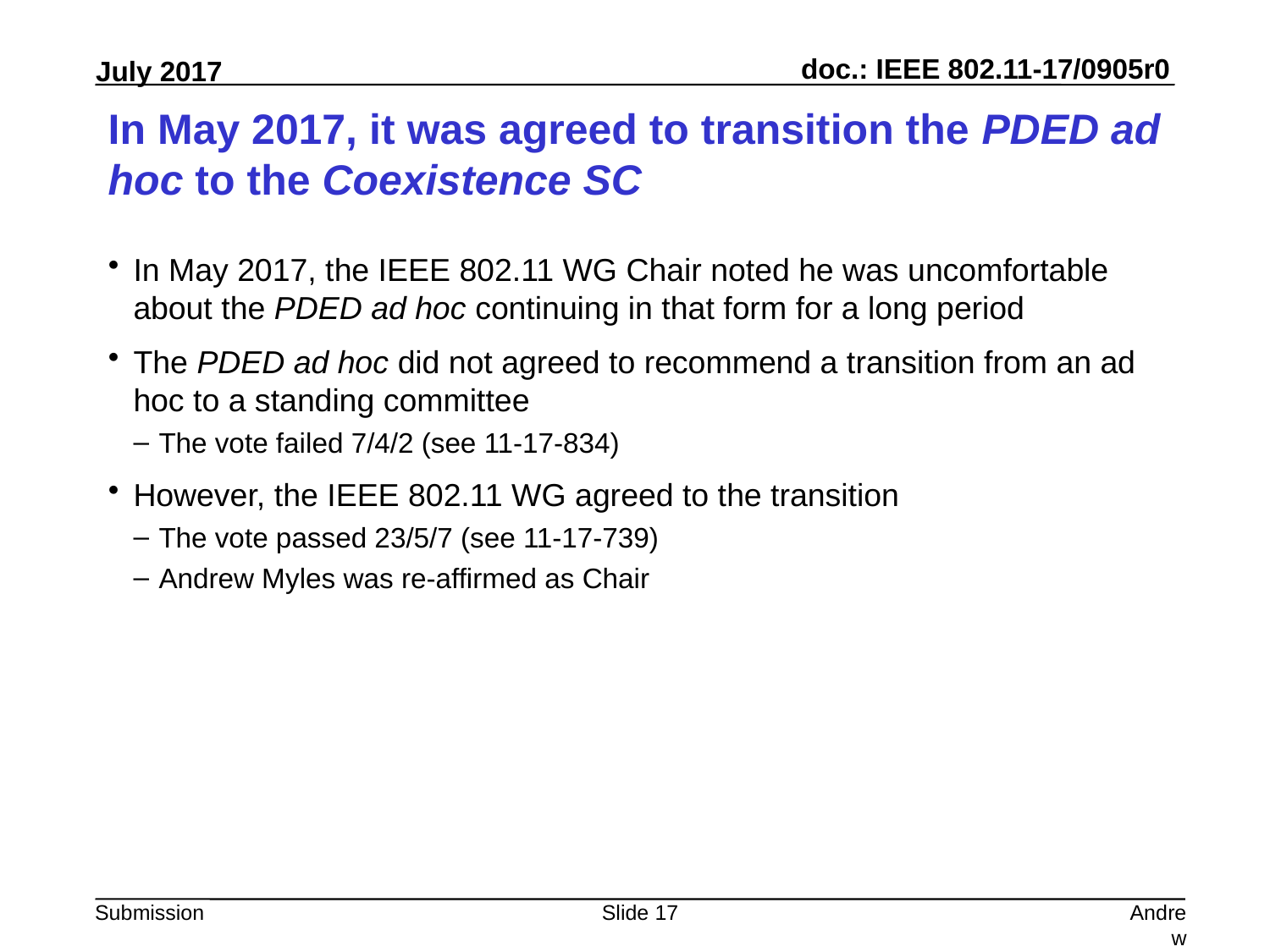

# In May 2017, it was agreed to transition the PDED ad hoc to the Coexistence SC
In May 2017, the IEEE 802.11 WG Chair noted he was uncomfortable about the PDED ad hoc continuing in that form for a long period
The PDED ad hoc did not agreed to recommend a transition from an ad hoc to a standing committee
The vote failed 7/4/2 (see 11-17-834)
However, the IEEE 802.11 WG agreed to the transition
The vote passed 23/5/7 (see 11-17-739)
Andrew Myles was re-affirmed as Chair

Slide 17
Andrew Myles, Cisco